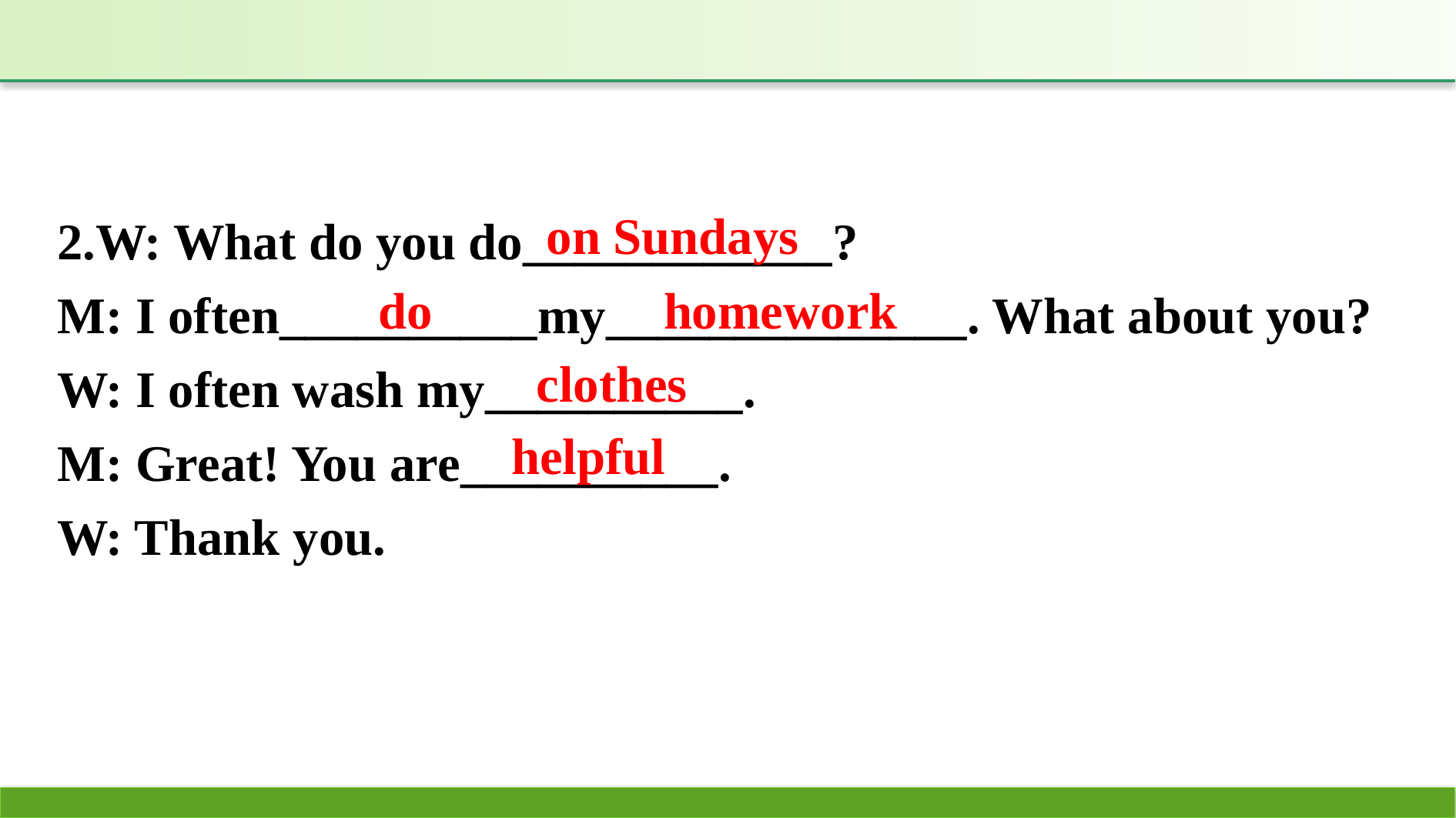

2.W: What do you do____________?
M: I often__________my______________. What about you?
W: I often wash my__________.
M: Great! You are__________.
W: Thank you.
on Sundays
homework
do
clothes
helpful